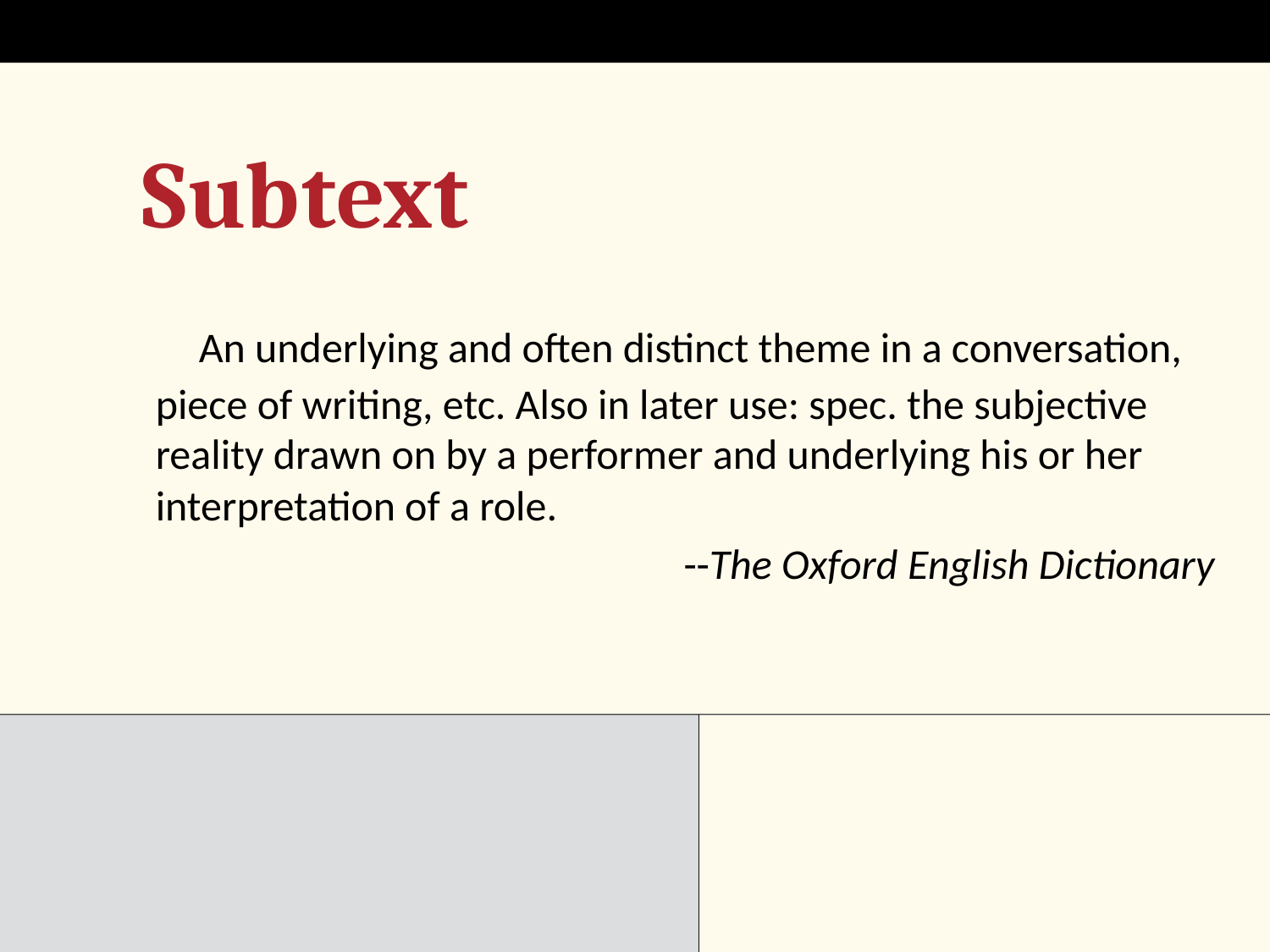

# Subtext
      An underlying and often distinct theme in a conversation, piece of writing, etc. Also in later use: spec. the subjective reality drawn on by a performer and underlying his or her interpretation of a role.
	--The Oxford English Dictionary